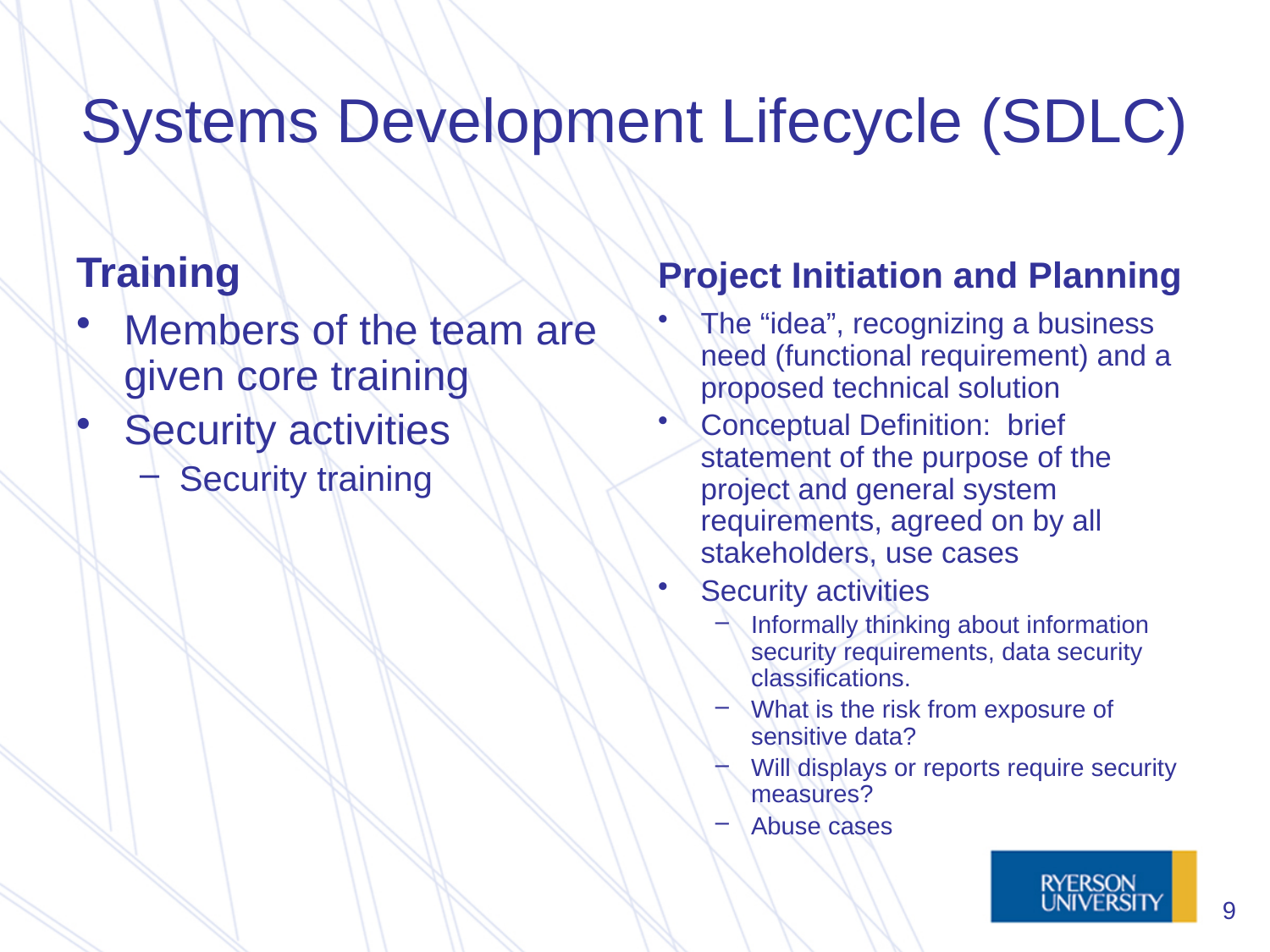

# Systems Development Lifecycle (SDLC)
Training
Project Initiation and Planning
Members of the team are given core training
Security activities
Security training
The “idea”, recognizing a business need (functional requirement) and a proposed technical solution
Conceptual Definition:  brief statement of the purpose of the project and general system requirements, agreed on by all stakeholders, use cases
Security activities
Informally thinking about information security requirements, data security classifications.
What is the risk from exposure of sensitive data?
Will displays or reports require security measures?
Abuse cases

9